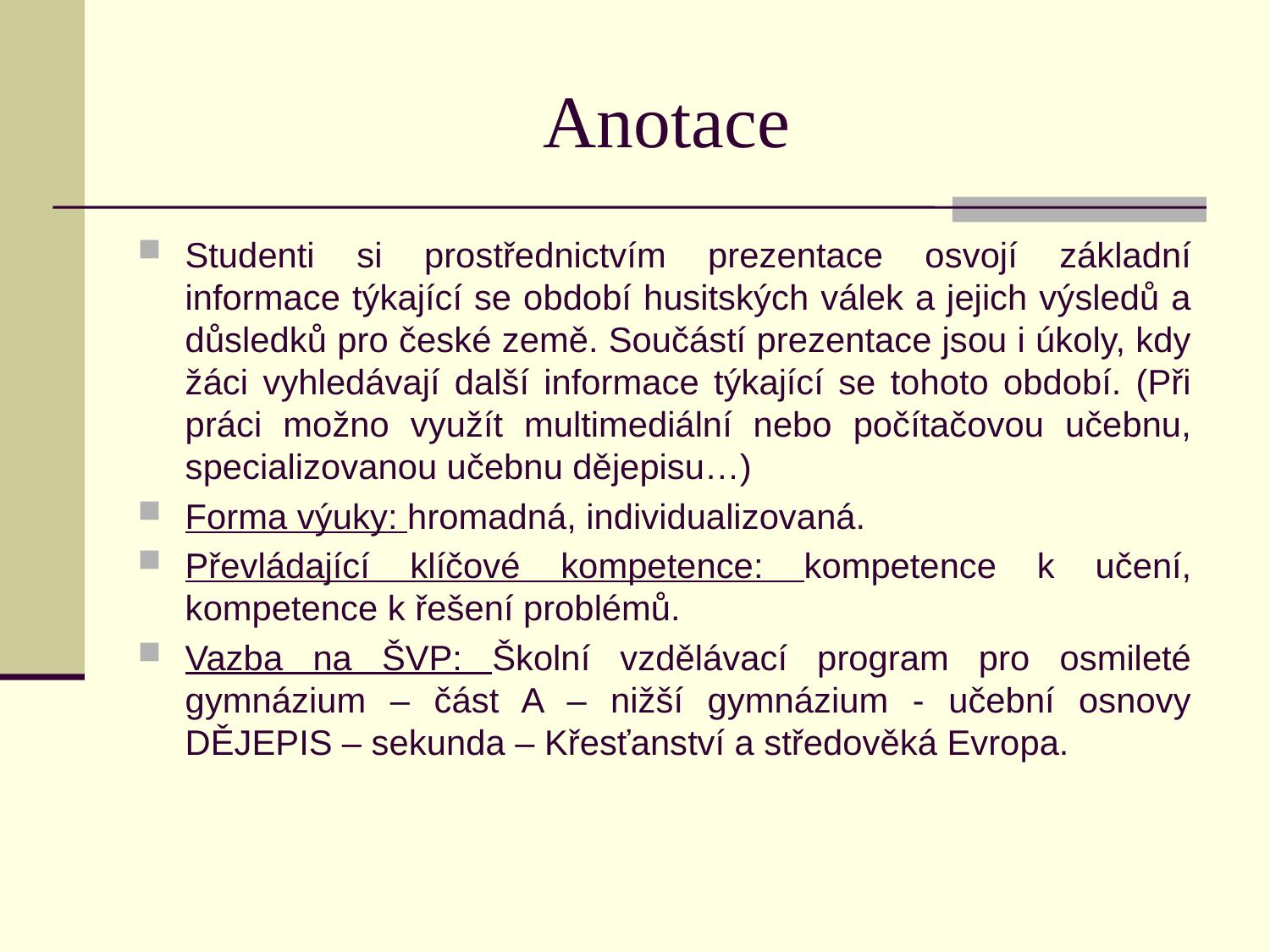

# Anotace
Studenti si prostřednictvím prezentace osvojí základní informace týkající se období husitských válek a jejich výsledů a důsledků pro české země. Součástí prezentace jsou i úkoly, kdy žáci vyhledávají další informace týkající se tohoto období. (Při práci možno využít multimediální nebo počítačovou učebnu, specializovanou učebnu dějepisu…)
Forma výuky: hromadná, individualizovaná.
Převládající klíčové kompetence: kompetence k učení, kompetence k řešení problémů.
Vazba na ŠVP: Školní vzdělávací program pro osmileté gymnázium – část A – nižší gymnázium - učební osnovy DĚJEPIS – sekunda – Křesťanství a středověká Evropa.